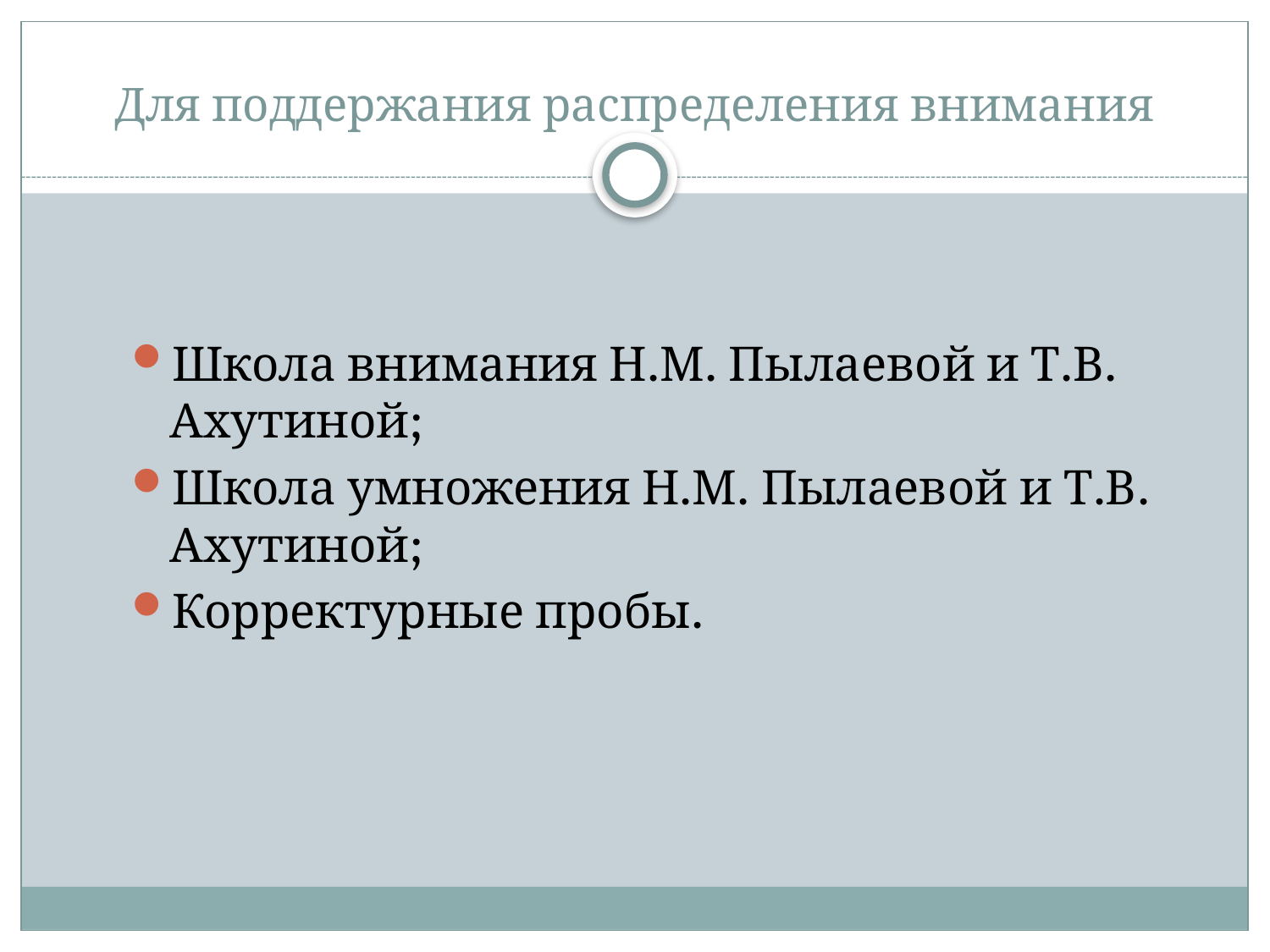

# Для поддержания распределения внимания
Школа внимания Н.М. Пылаевой и Т.В. Ахутиной;
Школа умножения Н.М. Пылаевой и Т.В. Ахутиной;
Корректурные пробы.